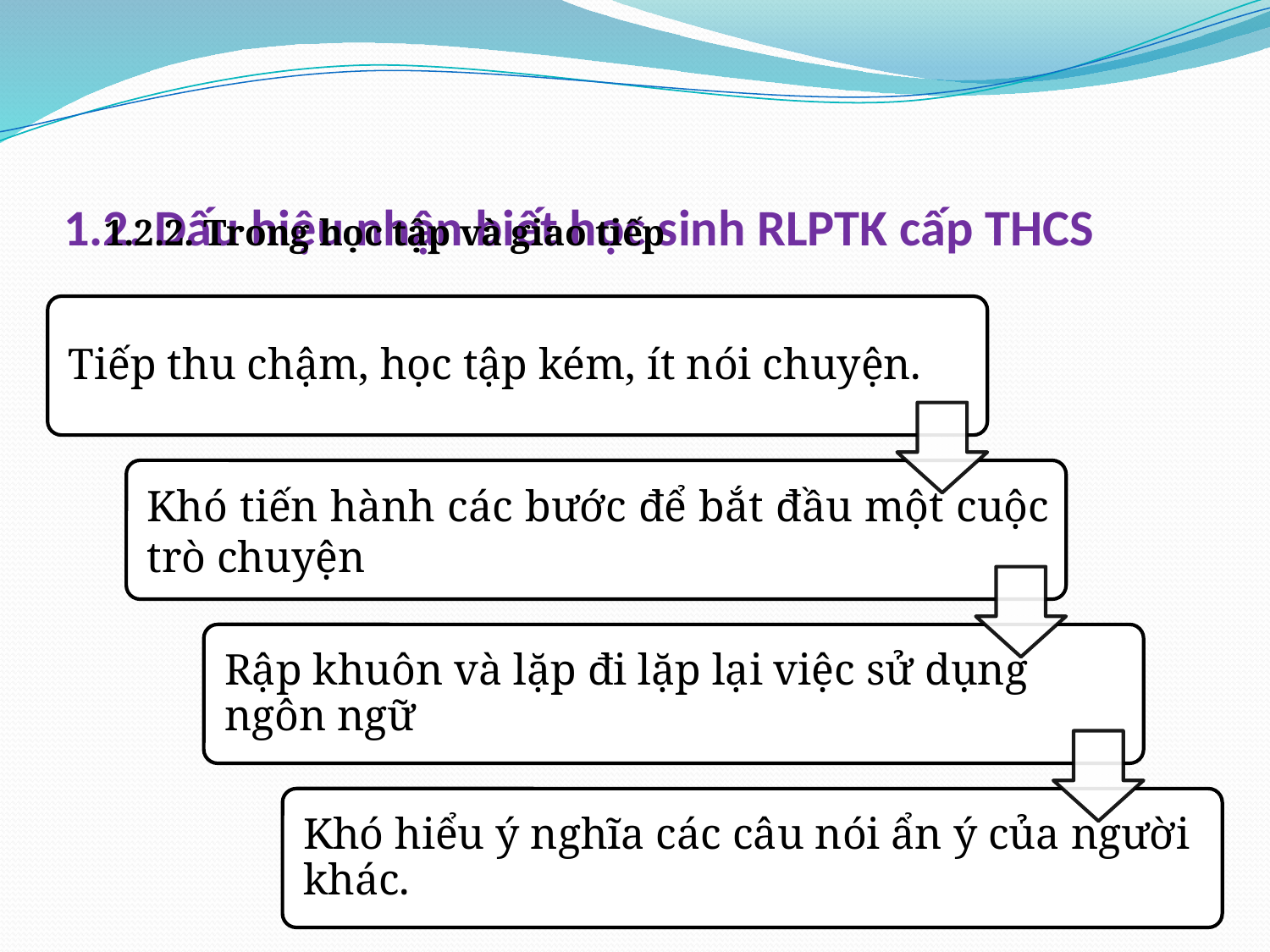

# 1.2. Dấu hiệu nhận biết học sinh RLPTK cấp THCS
1.2.2. Trong học tập và giao tiếp
Tiếp thu chậm, học tập kém, ít nói chuyện.
Khó tiến hành các bước để bắt đầu một cuộc trò chuyện
Rập khuôn và lặp đi lặp lại việc sử dụng ngôn ngữ
Khó hiểu ý nghĩa các câu nói ẩn ý của người khác.